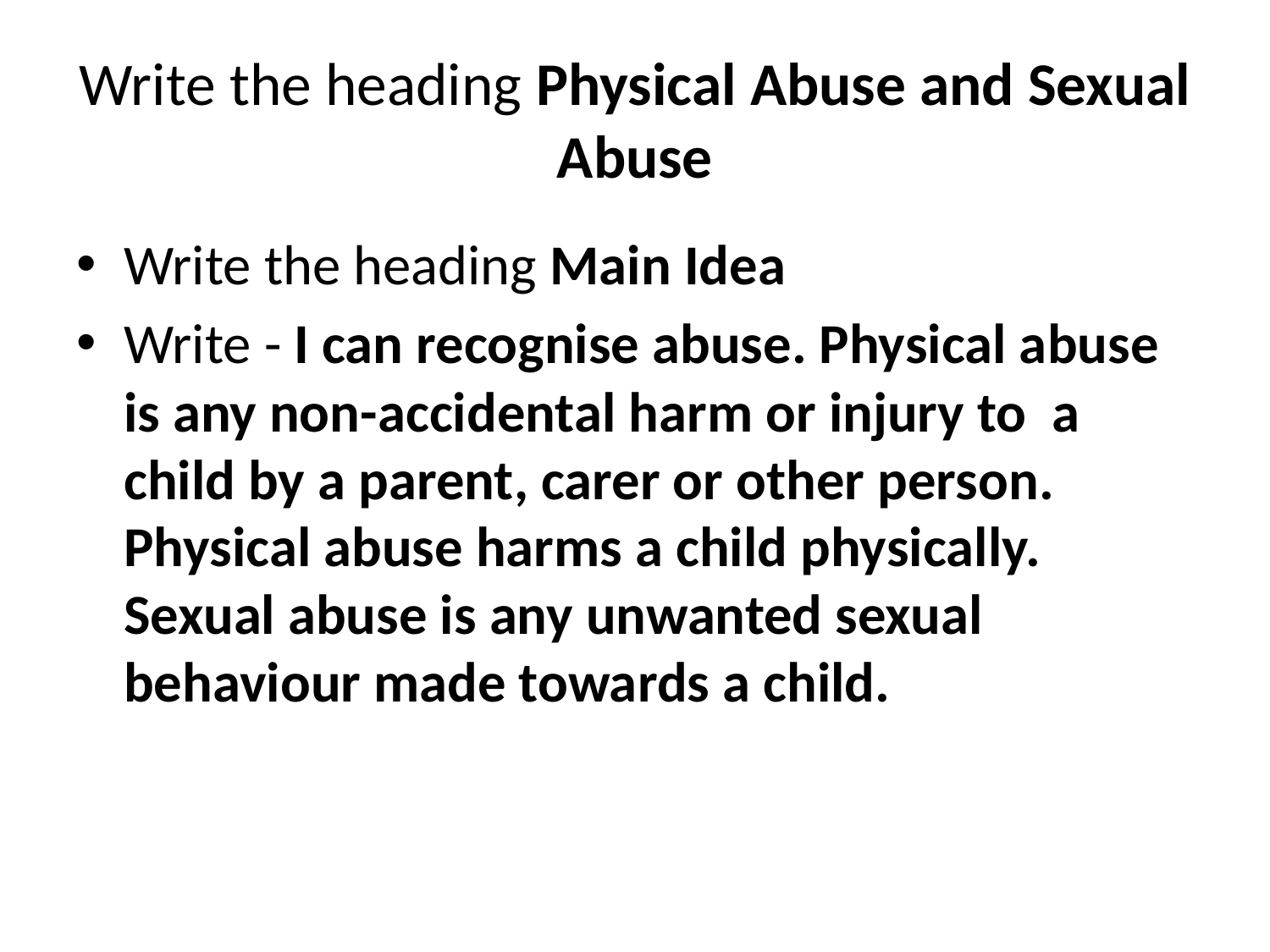

# Write the heading Physical Abuse and Sexual Abuse
Write the heading Main Idea
Write - I can recognise abuse. Physical abuse is any non-accidental harm or injury to  a child by a parent, carer or other person. Physical abuse harms a child physically. Sexual abuse is any unwanted sexual behaviour made towards a child.